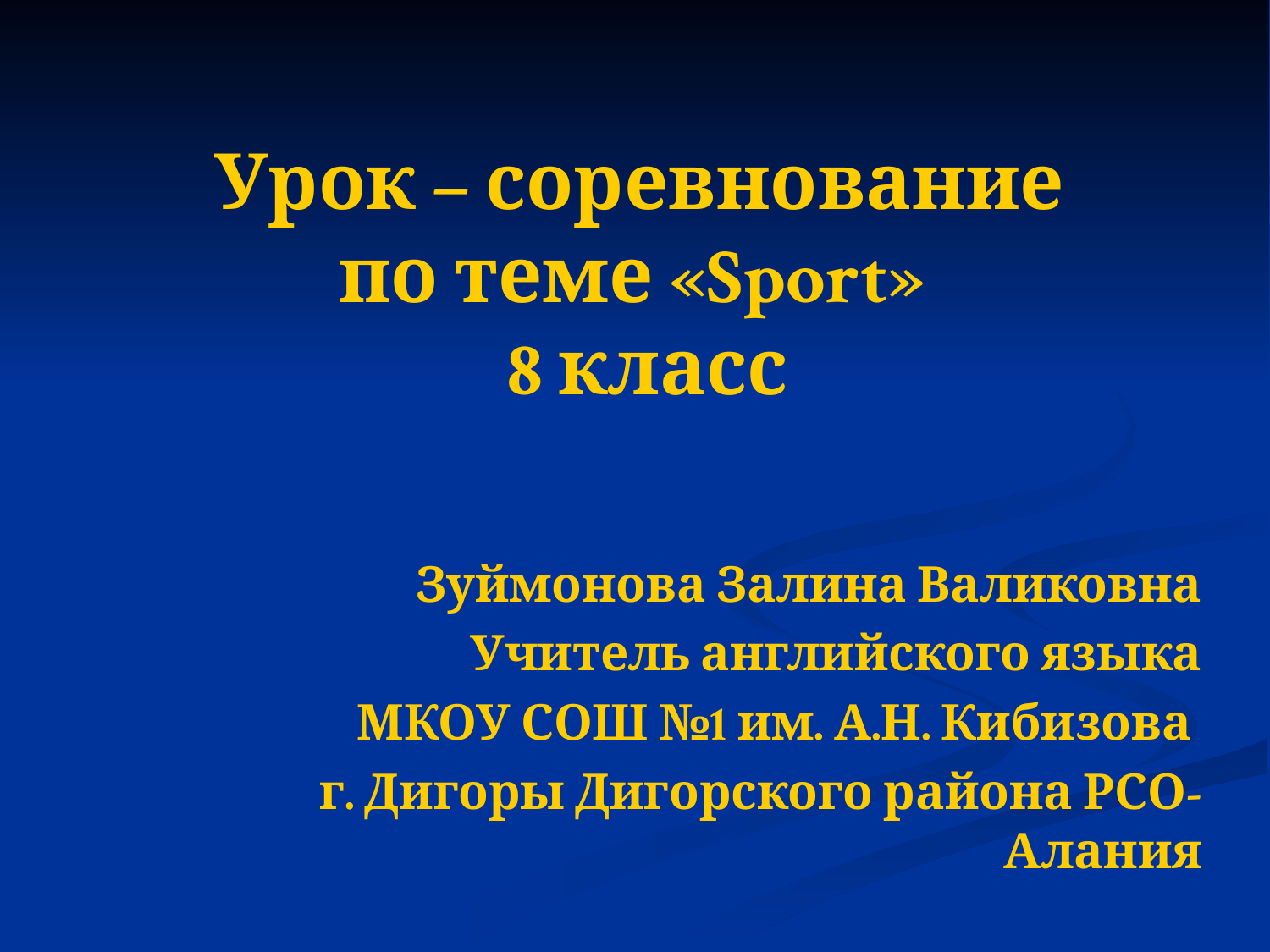

# Урок – соревнование по теме «Sport» 8 класс
Зуймонова Залина Валиковна
Учитель английского языка
МКОУ СОШ №1 им. А.Н. Кибизова
г. Дигоры Дигорского района РСО-Алания